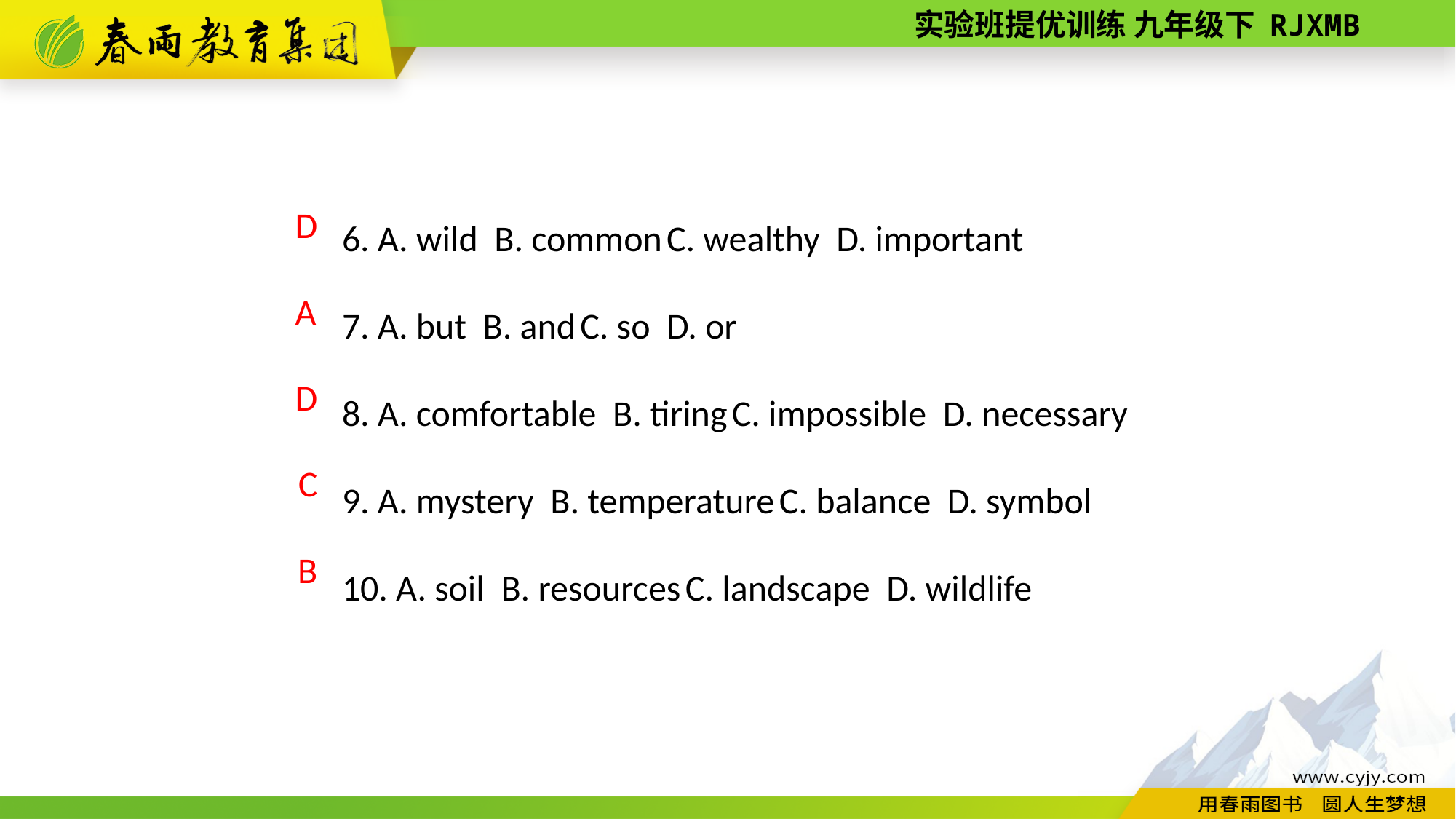

6. A. wild  B. common C. wealthy  D. important
7. A. but  B. and C. so  D. or
8. A. comfortable  B. tiring C. impossible  D. necessary
9. A. mystery  B. temperature C. balance  D. symbol
10. A. soil  B. resources C. landscape  D. wildlife
D
A
D
C
B